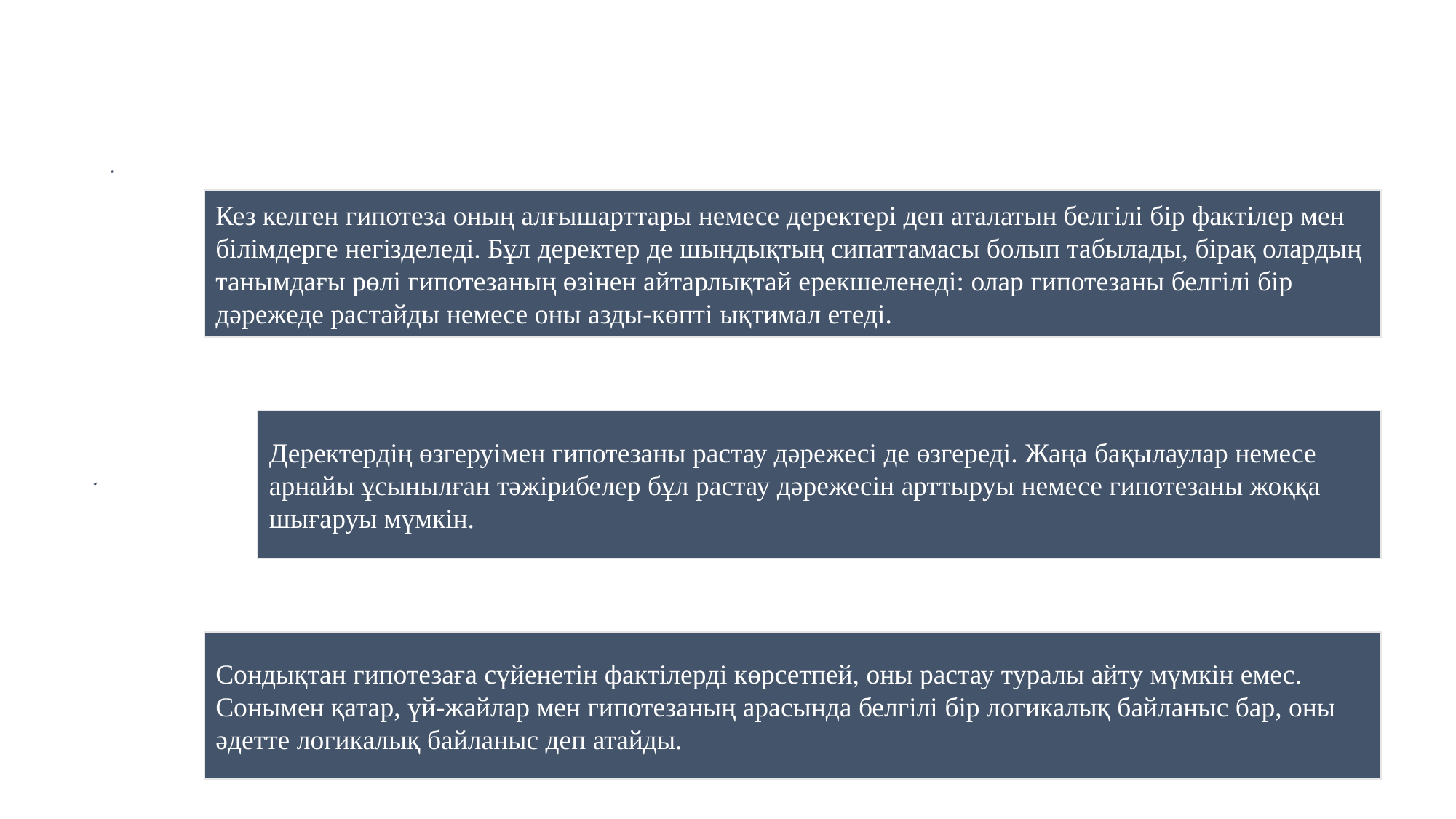

Кез келген гипотеза оның алғышарттары немесе деректері деп аталатын белгілі бір фактілер мен білімдерге негізделеді. Бұл деректер де шындықтың сипаттамасы болып табылады, бірақ олардың танымдағы рөлі гипотезаның өзінен айтарлықтай ерекшеленеді: олар гипотезаны белгілі бір дәрежеде растайды немесе оны азды-көпті ықтимал етеді.
Деректердің өзгеруімен гипотезаны растау дәрежесі де өзгереді. Жаңа бақылаулар немесе арнайы ұсынылған тәжірибелер бұл растау дәрежесін арттыруы немесе гипотезаны жоққа шығаруы мүмкін.
Сондықтан гипотезаға сүйенетін фактілерді көрсетпей, оны растау туралы айту мүмкін емес. Сонымен қатар, үй-жайлар мен гипотезаның арасында белгілі бір логикалық байланыс бар, оны әдетте логикалық байланыс деп атайды.